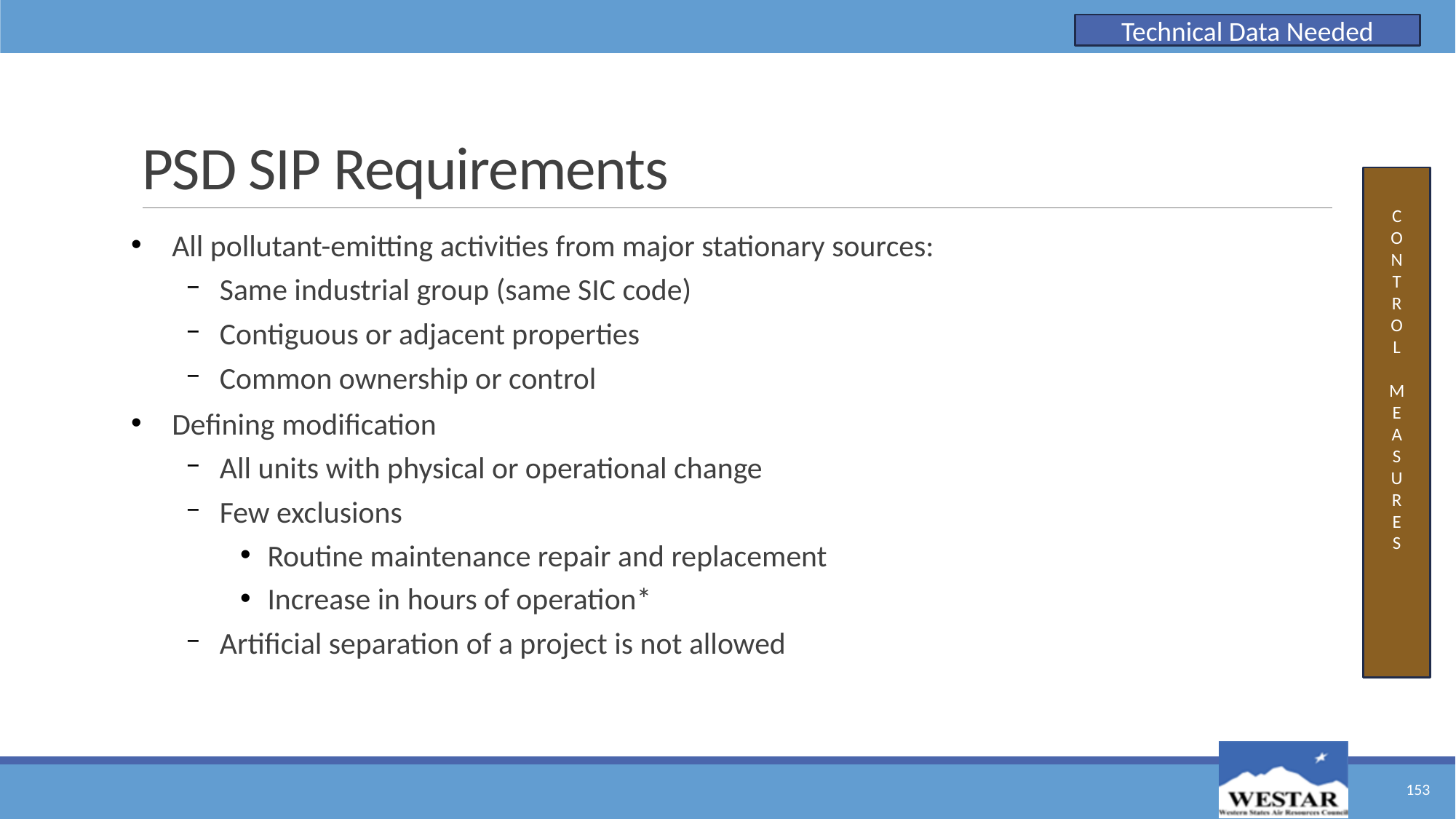

Technical Data Needed
# PSD SIP Requirements
C
O
N
T
R
O
L

M
E
A
S
U
R
E
S

All pollutant-emitting activities from major stationary sources:
Same industrial group (same SIC code)
Contiguous or adjacent properties
Common ownership or control
Defining modification
All units with physical or operational change
Few exclusions
Routine maintenance repair and replacement
Increase in hours of operation*
Artificial separation of a project is not allowed

153